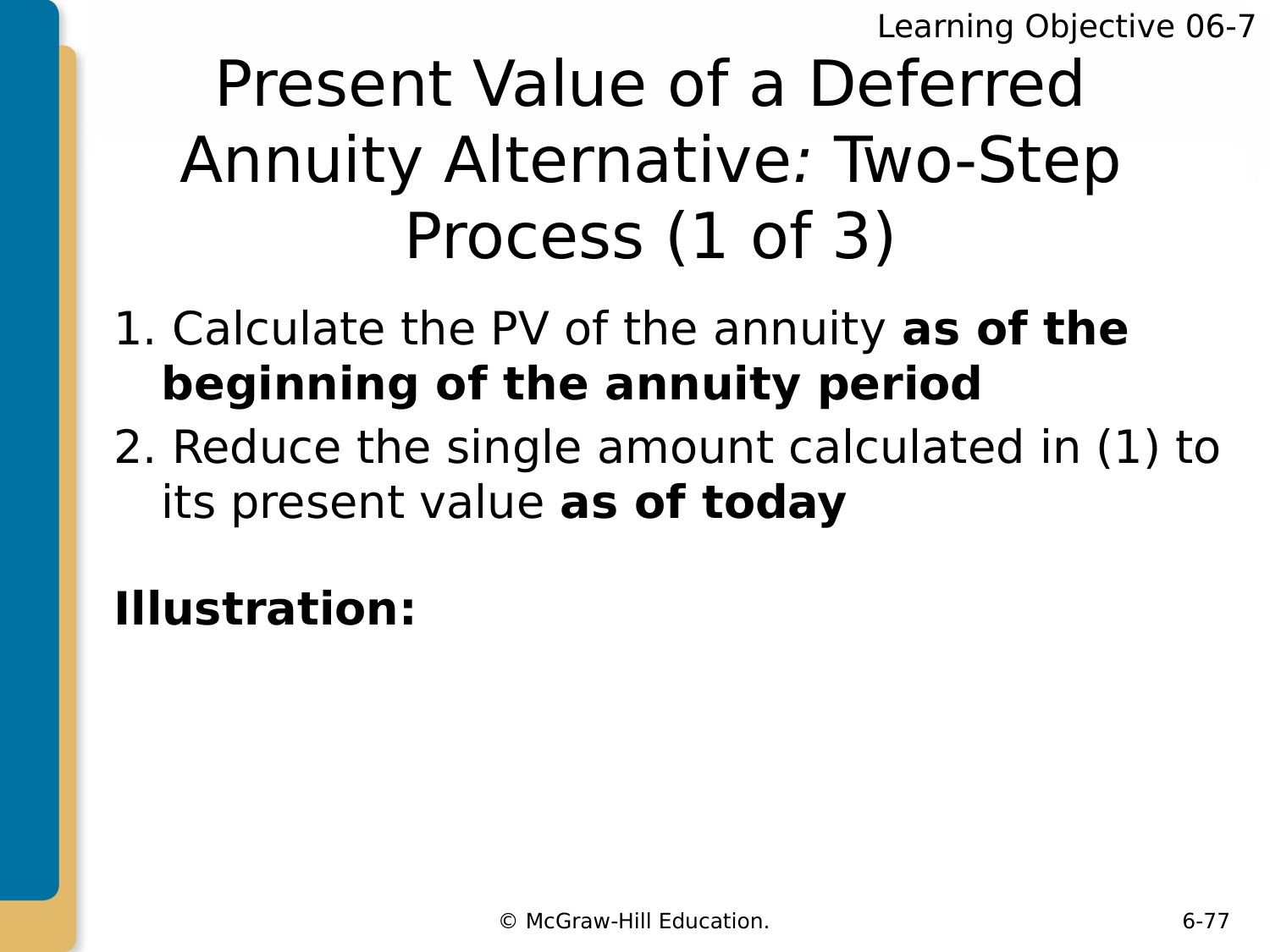

Learning Objective 06-7
# Present Value of a Deferred Annuity Alternative: Two-Step Process (1 of 3)
1. Calculate the PV of the annuity as of the beginning of the annuity period
2. Reduce the single amount calculated in (1) to its present value as of today
Illustration: